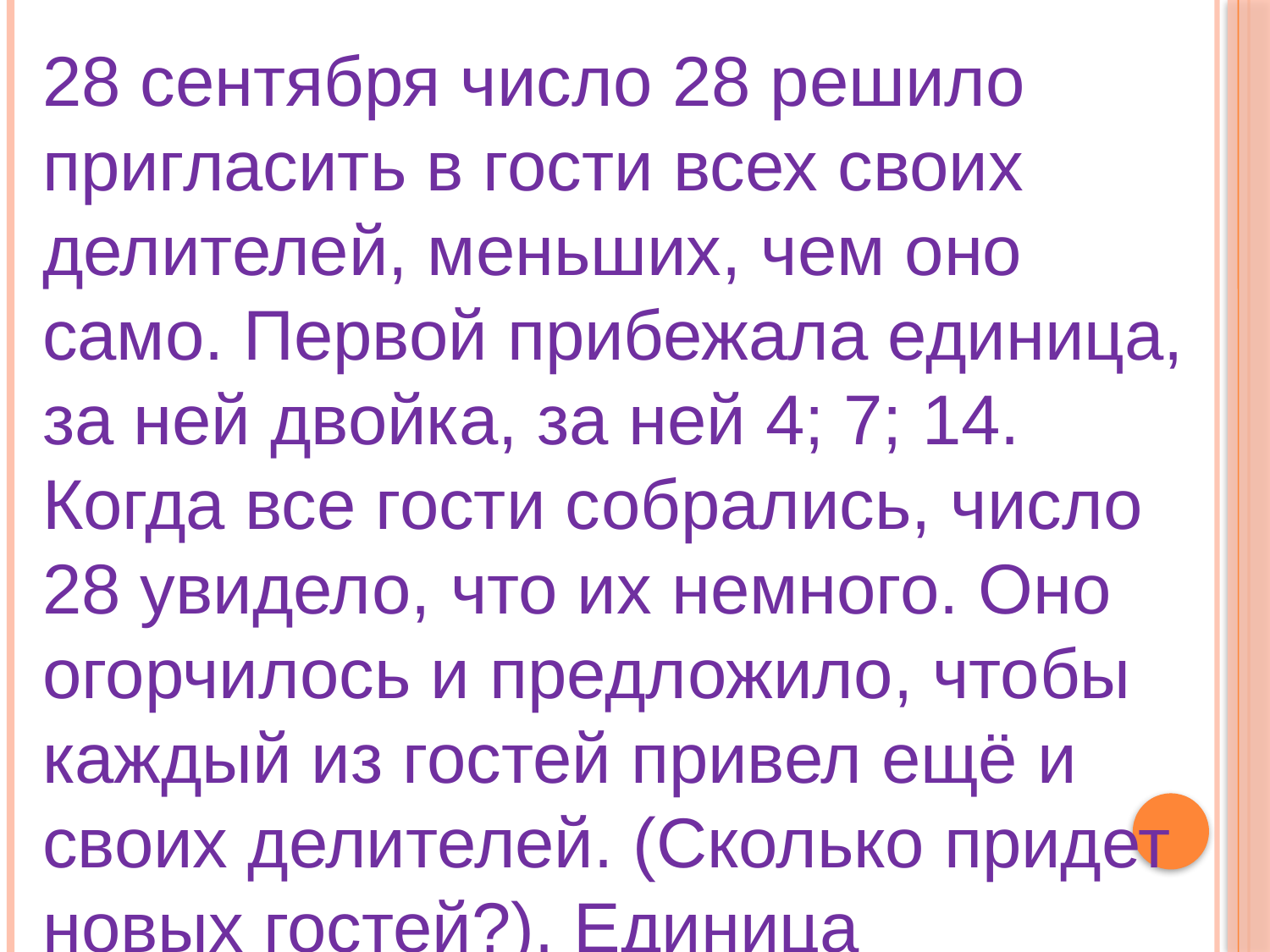

28 сентября число 28 решило пригласить в гости всех своих делителей, меньших, чем оно само. Первой прибежала единица, за ней двойка, за ней 4; 7; 14. Когда все гости собрались, число 28 увидело, что их немного. Оно огорчилось и предложило, чтобы каждый из гостей привел ещё и своих делителей. (Сколько придет новых гостей?). Единица объяснила числу 28, что новые гости не придут.